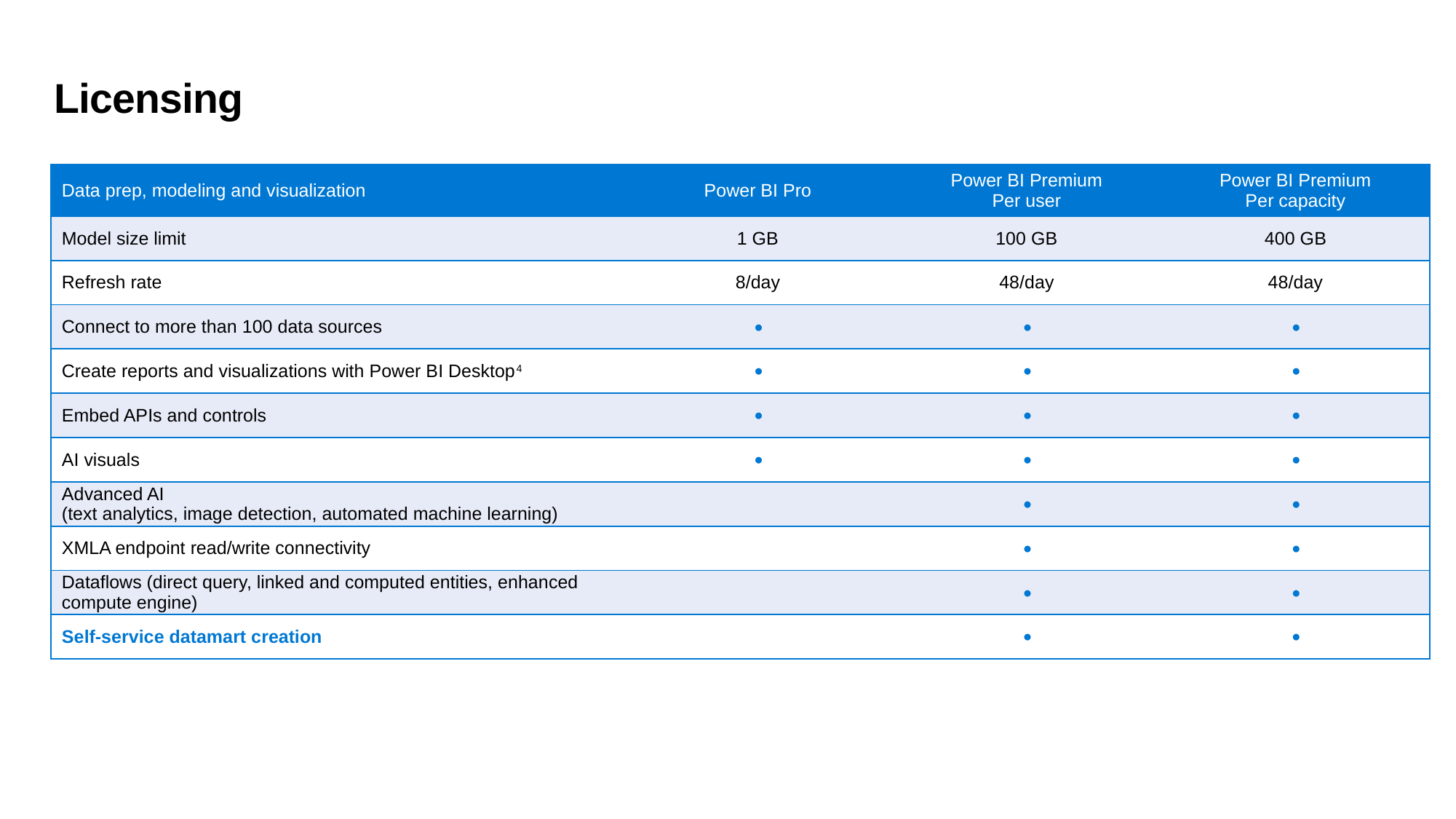

# Licensing
| Data prep, modeling and visualization | Power BI Pro | Power BI Premium Per user | Power BI Premium Per capacity |
| --- | --- | --- | --- |
| Model size limit | 1 GB | 100 GB | 400 GB |
| Refresh rate | 8/day | 48/day | 48/day |
| Connect to more than 100 data sources | ● | ● | ● |
| Create reports and visualizations with Power BI Desktop4 | ● | ● | ● |
| Embed APIs and controls | ● | ● | ● |
| AI visuals | ● | ● | ● |
| Advanced AI (text analytics, image detection, automated machine learning) |  | ● | ● |
| XMLA endpoint read/write connectivity |  | ● | ● |
| Dataflows (direct query, linked and computed entities, enhanced compute engine) |  | ● | ● |
| Self-service datamart creation |  | ● | ● |